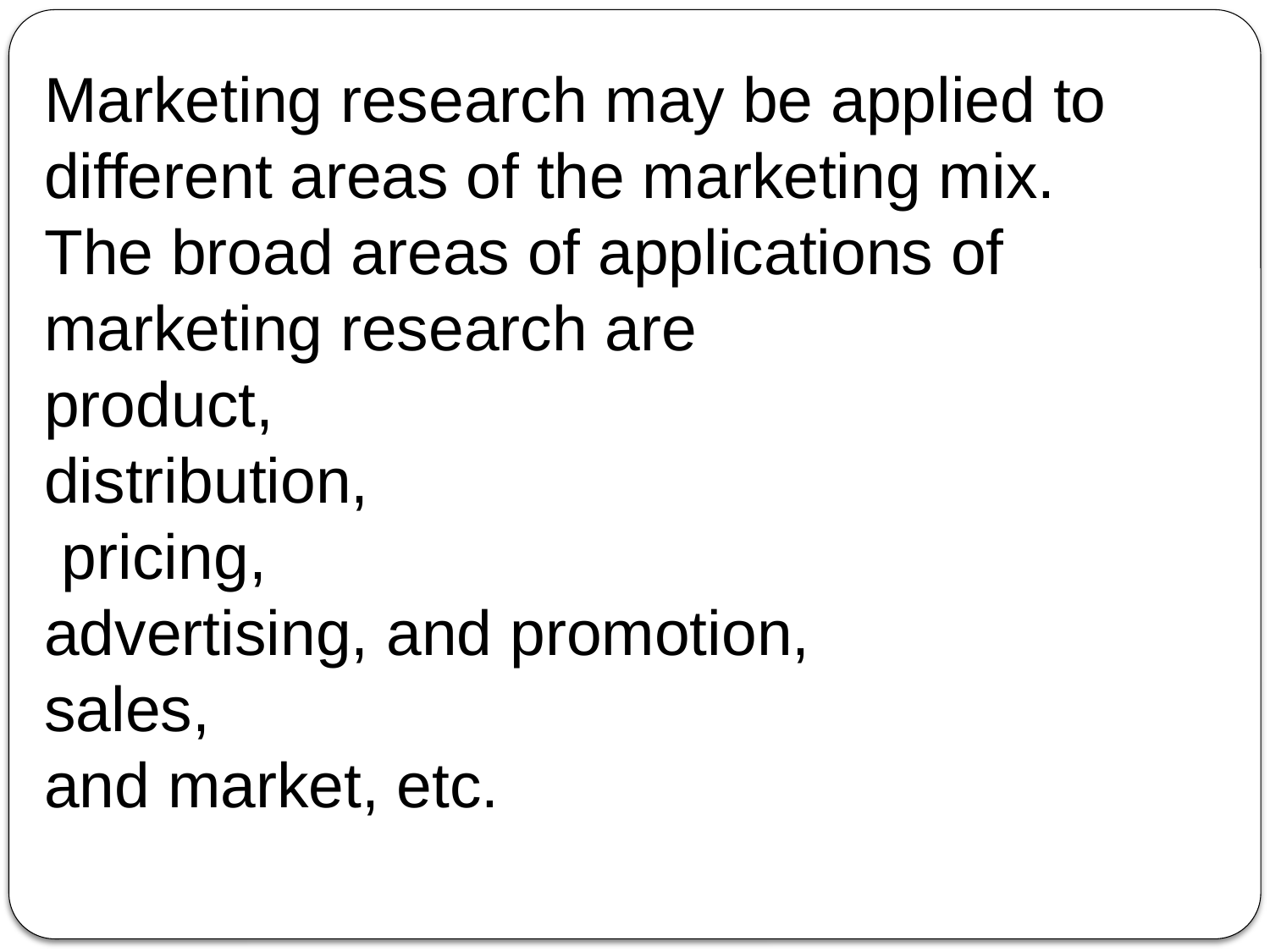

Marketing research may be applied to different areas of the marketing mix.
The broad areas of applications of marketing research are
product,
distribution,
 pricing,
advertising, and promotion,
sales,
and market, etc.